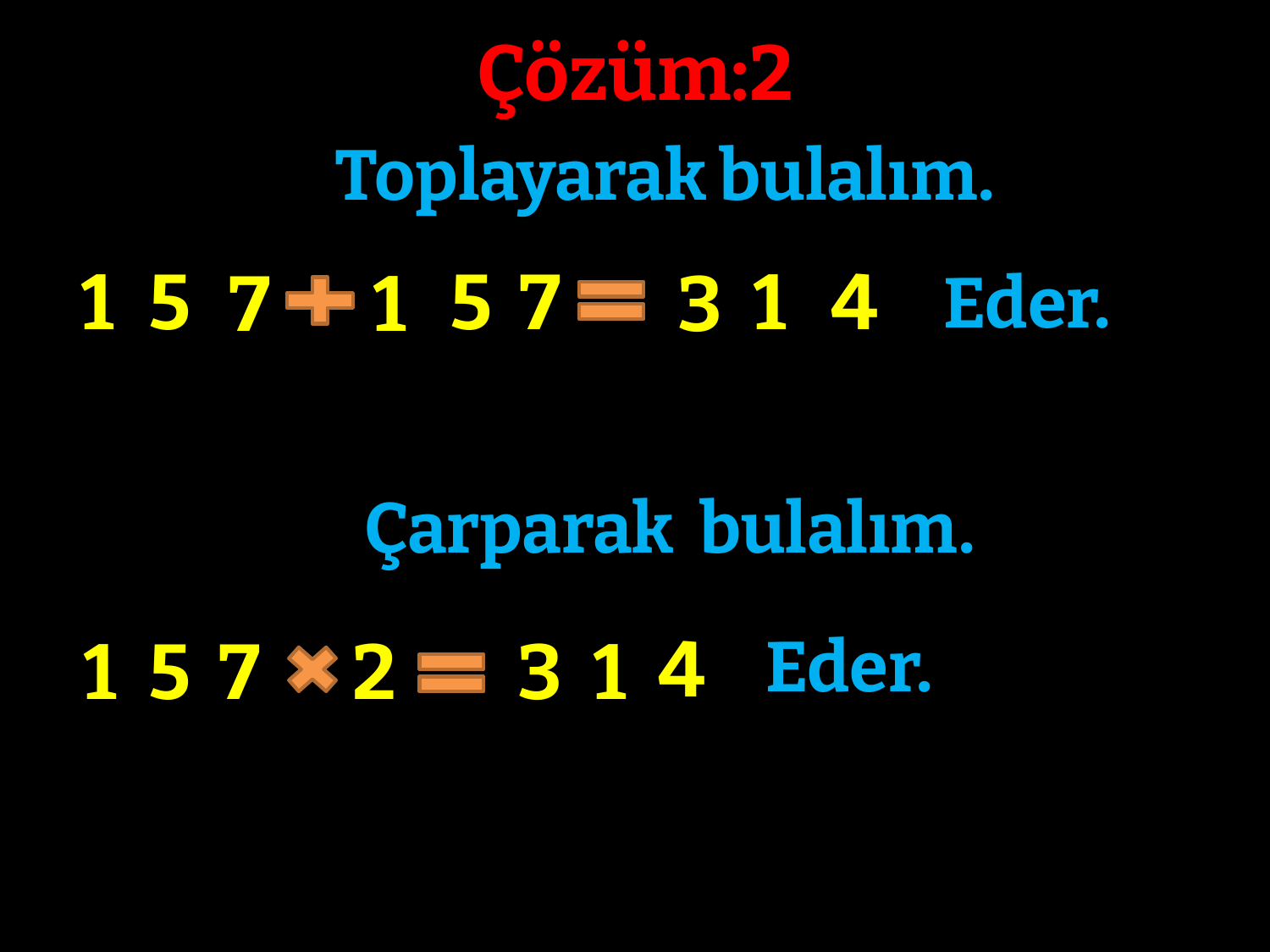

Çözüm:2
Toplayarak bulalım.
4
1
7
5
5
1
7
1
3
Eder.

#
Çarparak  bulalım.
4
3
Eder.
2
7
5
1
1